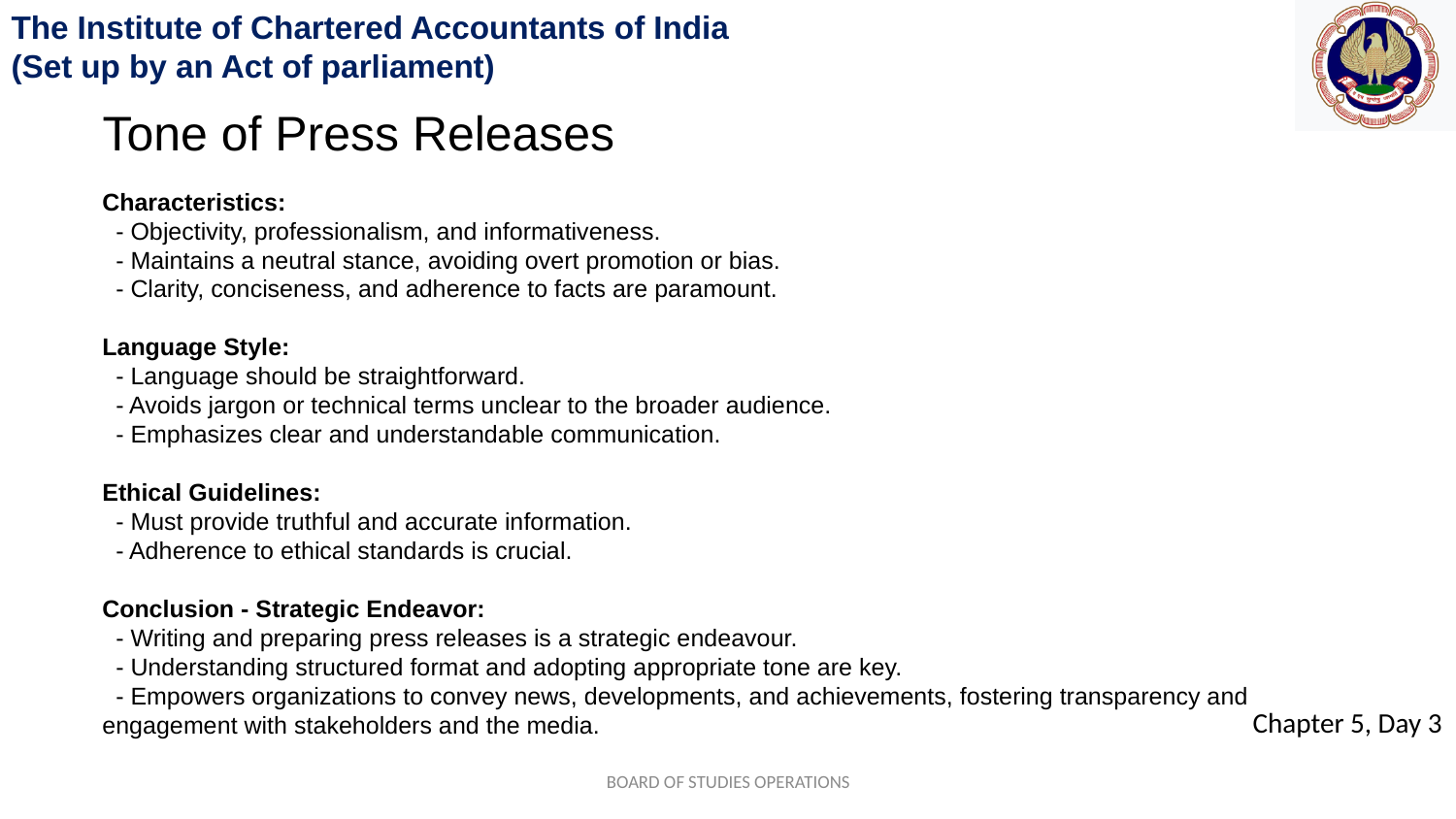

Tone of Press Releases
Characteristics:
  - Objectivity, professionalism, and informativeness.
  - Maintains a neutral stance, avoiding overt promotion or bias.
  - Clarity, conciseness, and adherence to facts are paramount.

Language Style:
  - Language should be straightforward.
  - Avoids jargon or technical terms unclear to the broader audience.
  - Emphasizes clear and understandable communication.

Ethical Guidelines:
  - Must provide truthful and accurate information.
  - Adherence to ethical standards is crucial.

Conclusion - Strategic Endeavor:
  - Writing and preparing press releases is a strategic endeavour.
  - Understanding structured format and adopting appropriate tone are key.
  - Empowers organizations to convey news, developments, and achievements, fostering transparency and engagement with stakeholders and the media.
BOARD OF STUDIES OPERATIONS